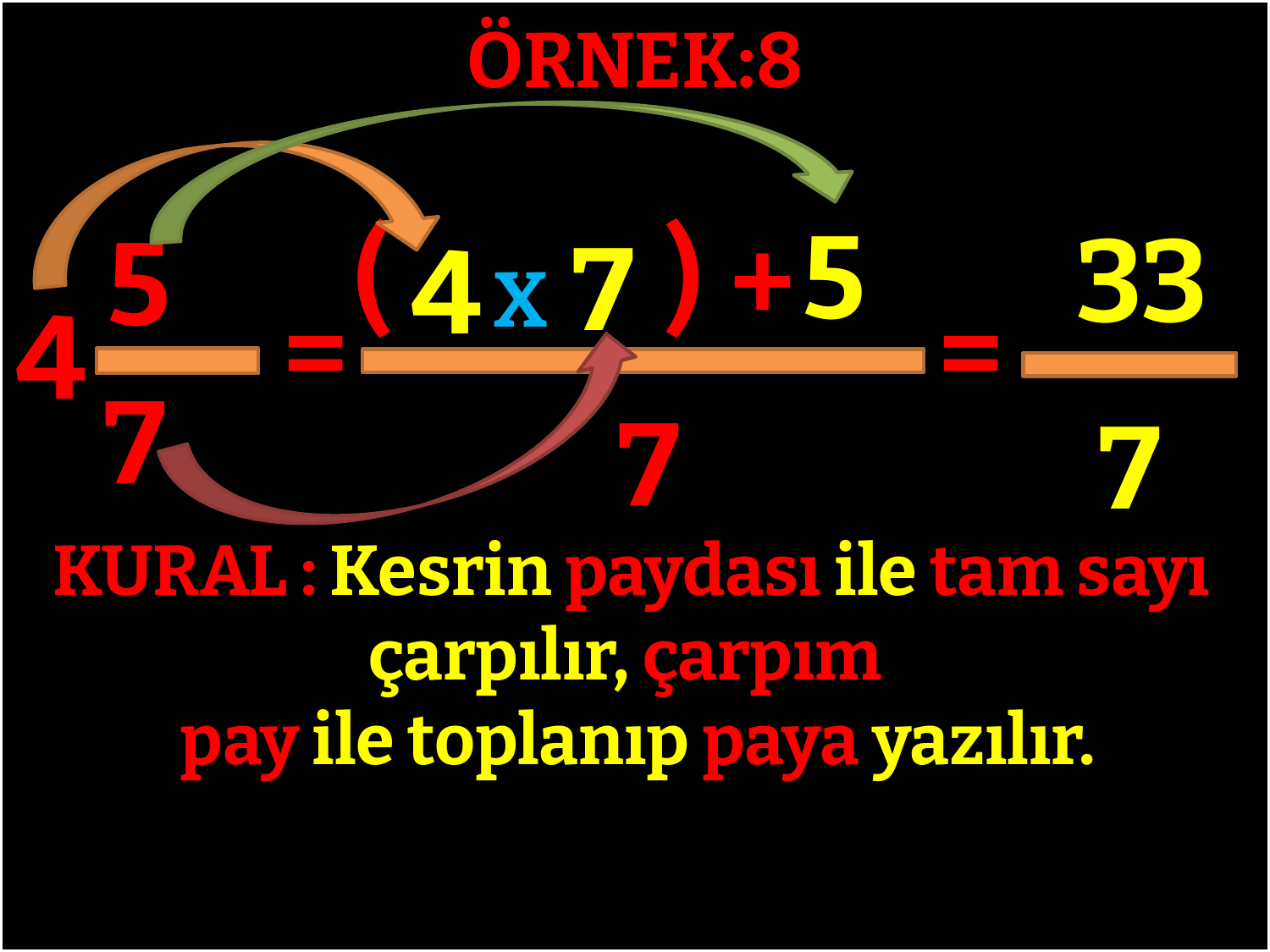

ÖRNEK:8

5
)
(
33
+
5
7
4
X
=
=
4
#

7
7
7

KURAL : Kesrin paydası ile tam sayı çarpılır, çarpım
 pay ile toplanıp paya yazılır.